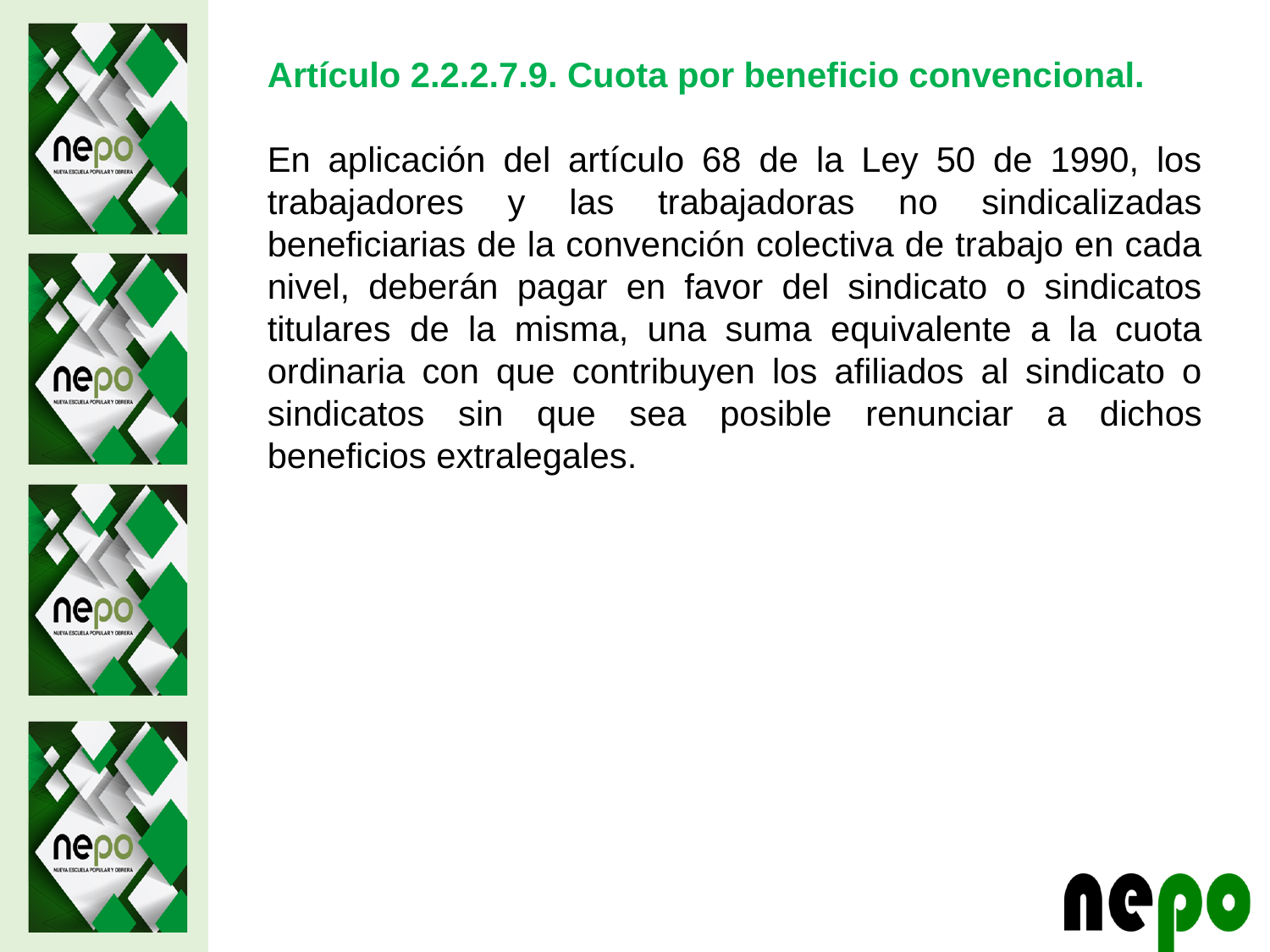

Artículo 2.2.2.7.9. Cuota por beneficio convencional.

En aplicación del artículo 68 de la Ley 50 de 1990, los trabajadores y las trabajadoras no sindicalizadas beneficiarias de la convención colectiva de trabajo en cada nivel, deberán pagar en favor del sindicato o sindicatos titulares de la misma, una suma equivalente a la cuota ordinaria con que contribuyen los afiliados al sindicato o sindicatos sin que sea posible renunciar a dichos beneficios extralegales.